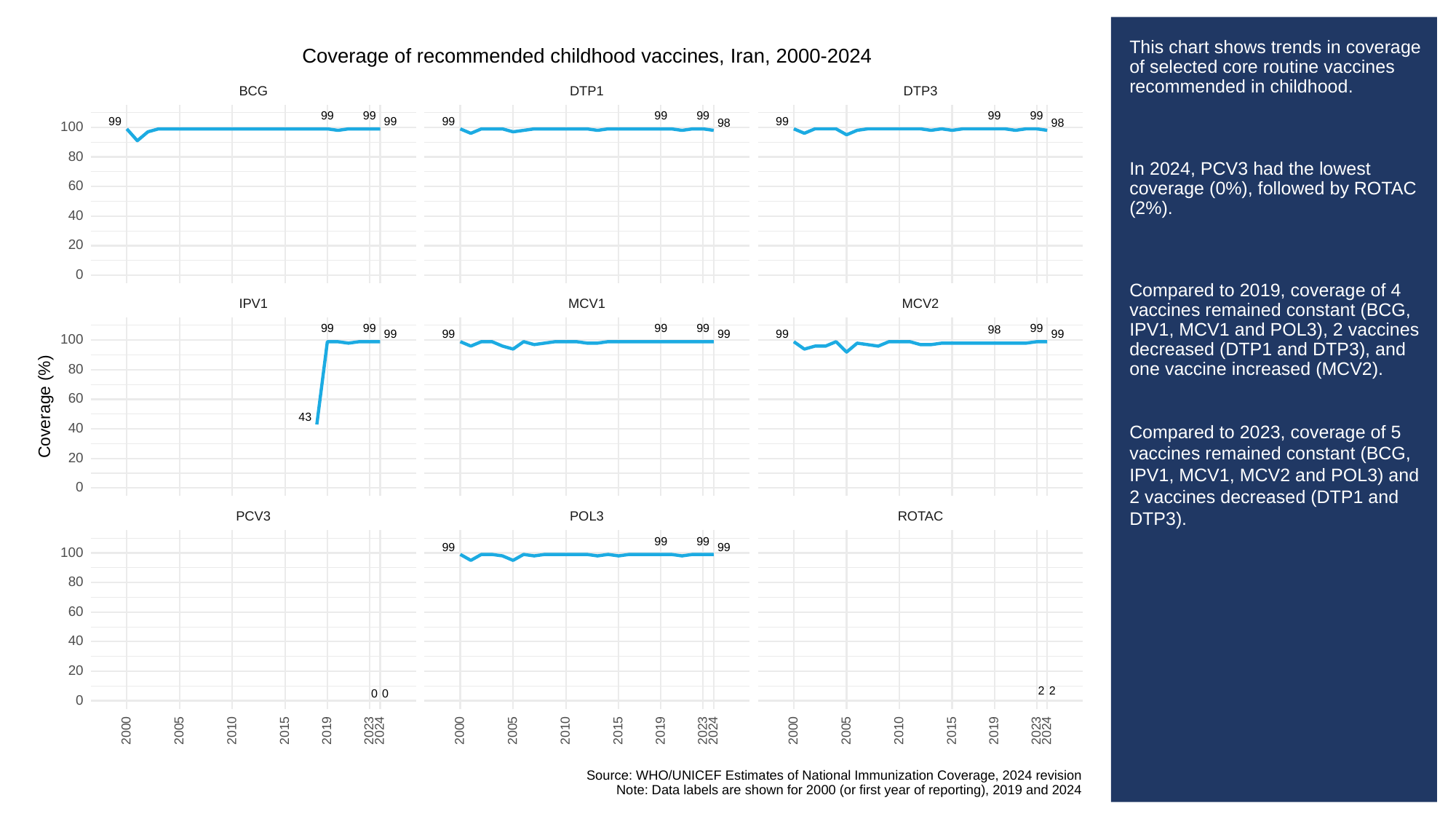

# This chart shows trends in coverage of selected core routine vaccines recommended in childhood.

In 2024, PCV3 had the lowest coverage (0%), followed by ROTAC (2%).

Compared to 2019, coverage of 4 vaccines remained constant (BCG, IPV1, MCV1 and POL3), 2 vaccines decreased (DTP1 and DTP3), and one vaccine increased (MCV2).

Compared to 2023, coverage of 5 vaccines remained constant (BCG, IPV1, MCV1, MCV2 and POL3) and 2 vaccines decreased (DTP1 and DTP3).

Coverage of recommended childhood vaccines, Iran, 2000-2024
BCG
DTP3
DTP1

99
99
99
99
99
99

99
99
99
99
98
98
100

80

60

40

20

0

MCV1
MCV2
IPV1

99
99
99
99
99

98
99
99
99
99
99
100

80

60
Coverage (%)

43

40

20

0

POL3
PCV3
ROTAC

99
99

99
99
100

80

60

40

20

2
2
0
0
0

2023
2023
2023
2000
2005
2010
2015
2019
2024
2000
2005
2010
2015
2019
2024
2000
2005
2010
2015
2019
2024
Source: WHO/UNICEF Estimates of National Immunization Coverage, 2024 revision
Note: Data labels are shown for 2000 (or first year of reporting), 2019 and 2024